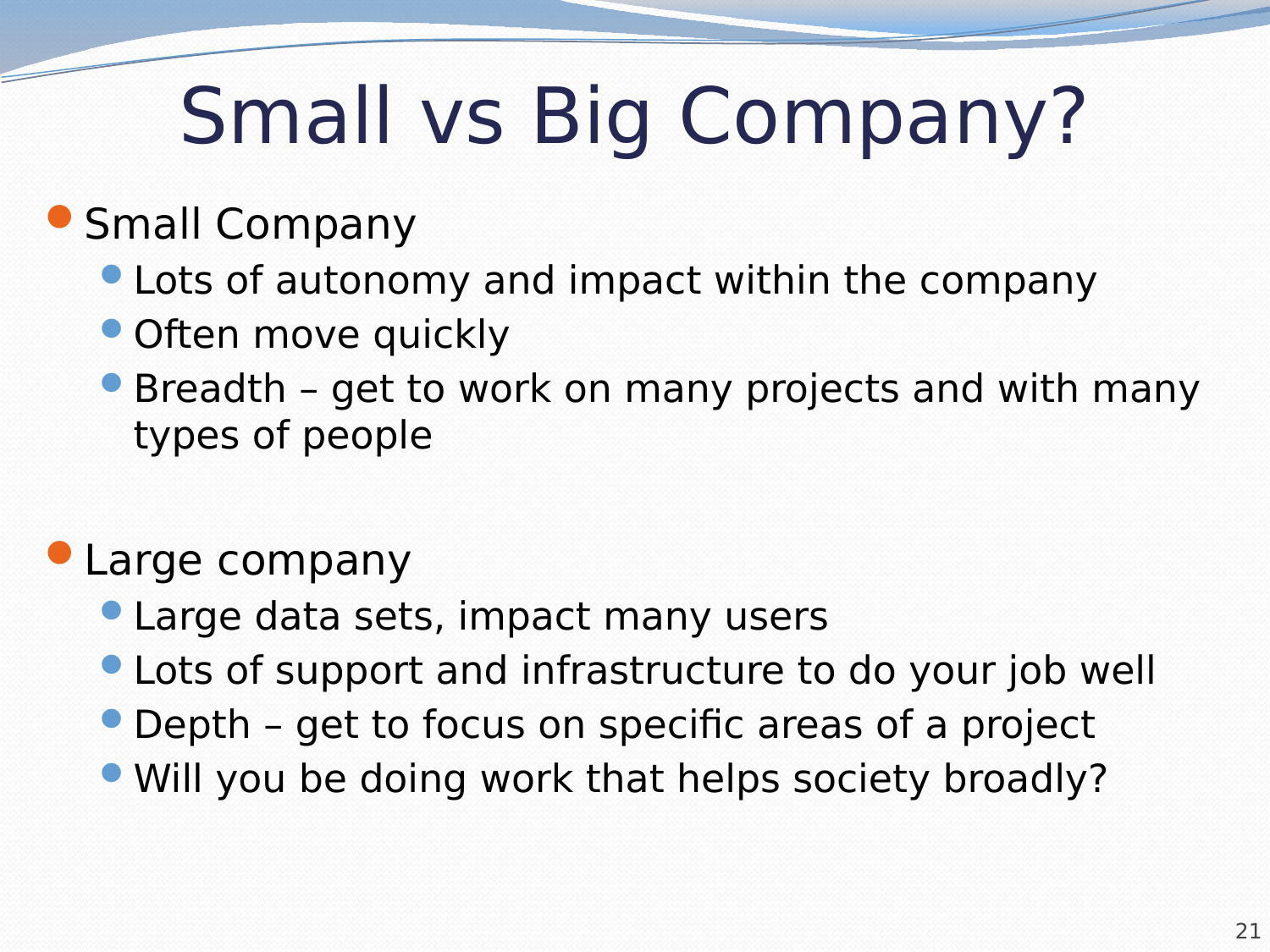

# Small vs Big Company?
Small Company
Lots of autonomy and impact within the company
Often move quickly
Breadth – get to work on many projects and with many types of people

Large company
Large data sets, impact many users
Lots of support and infrastructure to do your job well
Depth – get to focus on specific areas of a project
Will you be doing work that helps society broadly?